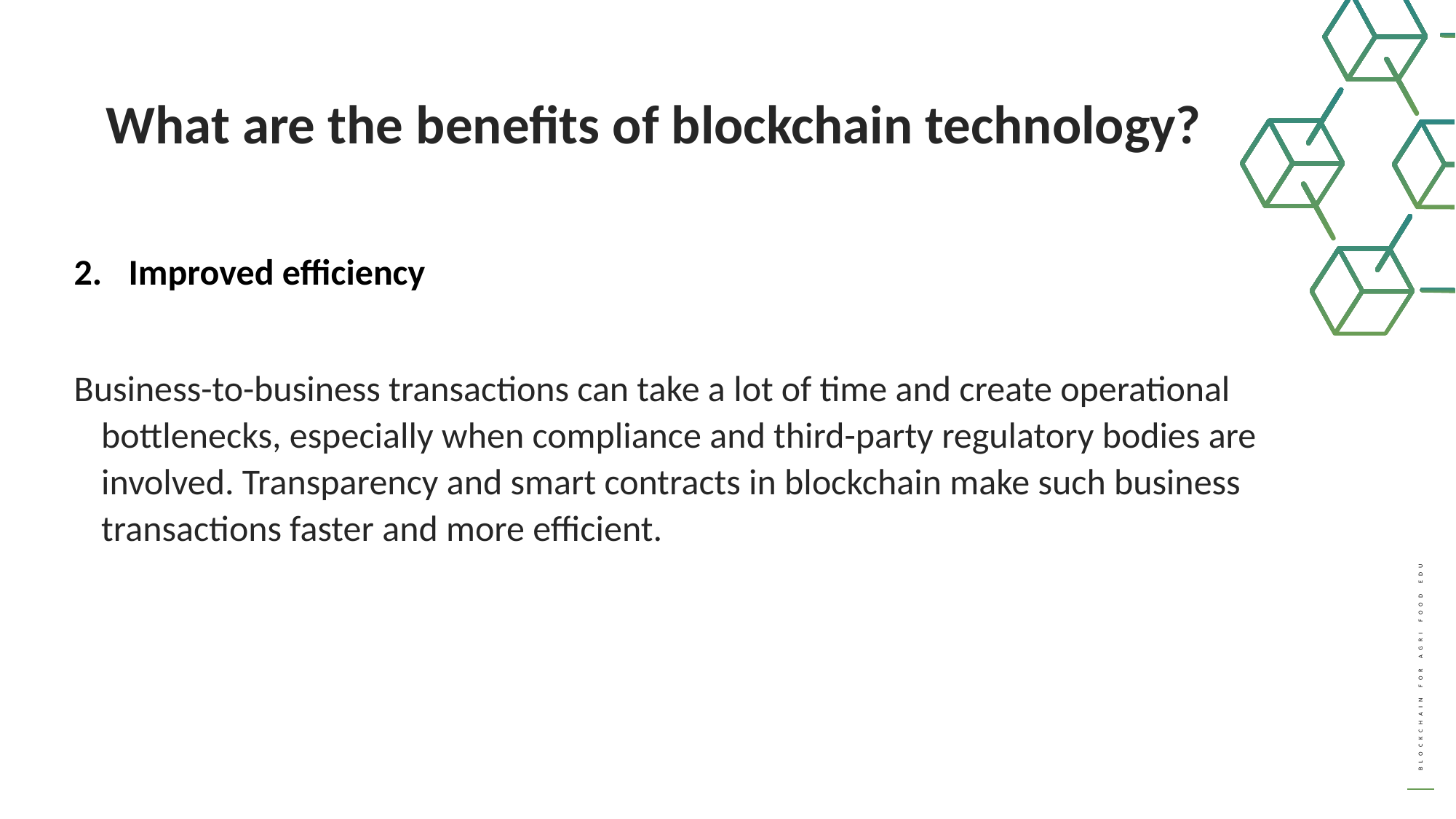

What are the benefits of blockchain technology?
Improved efficiency

Business-to-business transactions can take a lot of time and create operational bottlenecks, especially when compliance and third-party regulatory bodies are involved. Transparency and smart contracts in blockchain make such business transactions faster and more efficient.